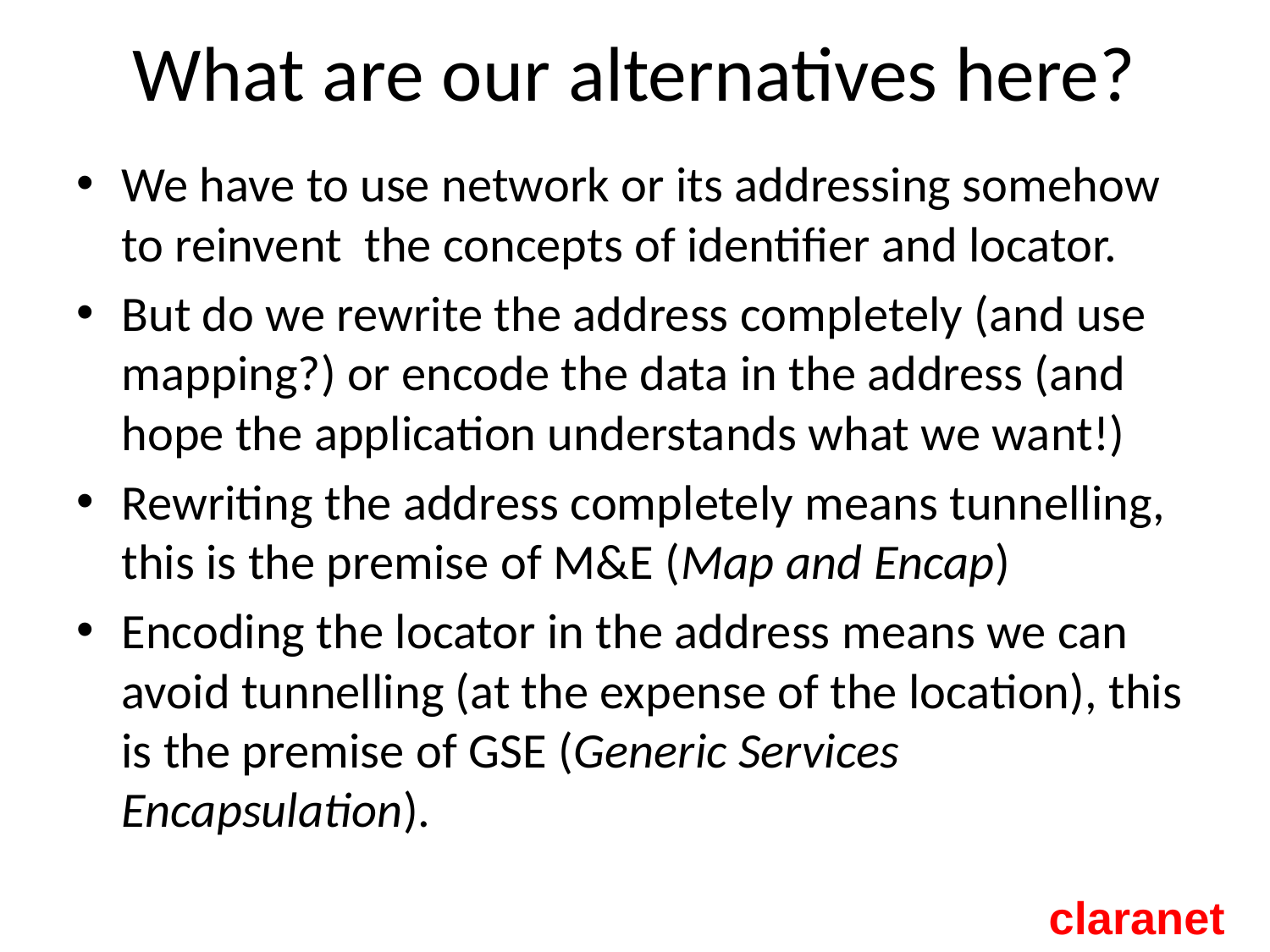

# What are our alternatives here?
We have to use network or its addressing somehow to reinvent  the concepts of identifier and locator.
But do we rewrite the address completely (and use mapping?) or encode the data in the address (and hope the application understands what we want!)
Rewriting the address completely means tunnelling, this is the premise of M&E (Map and Encap)
Encoding the locator in the address means we can avoid tunnelling (at the expense of the location), this is the premise of GSE (Generic Services Encapsulation).